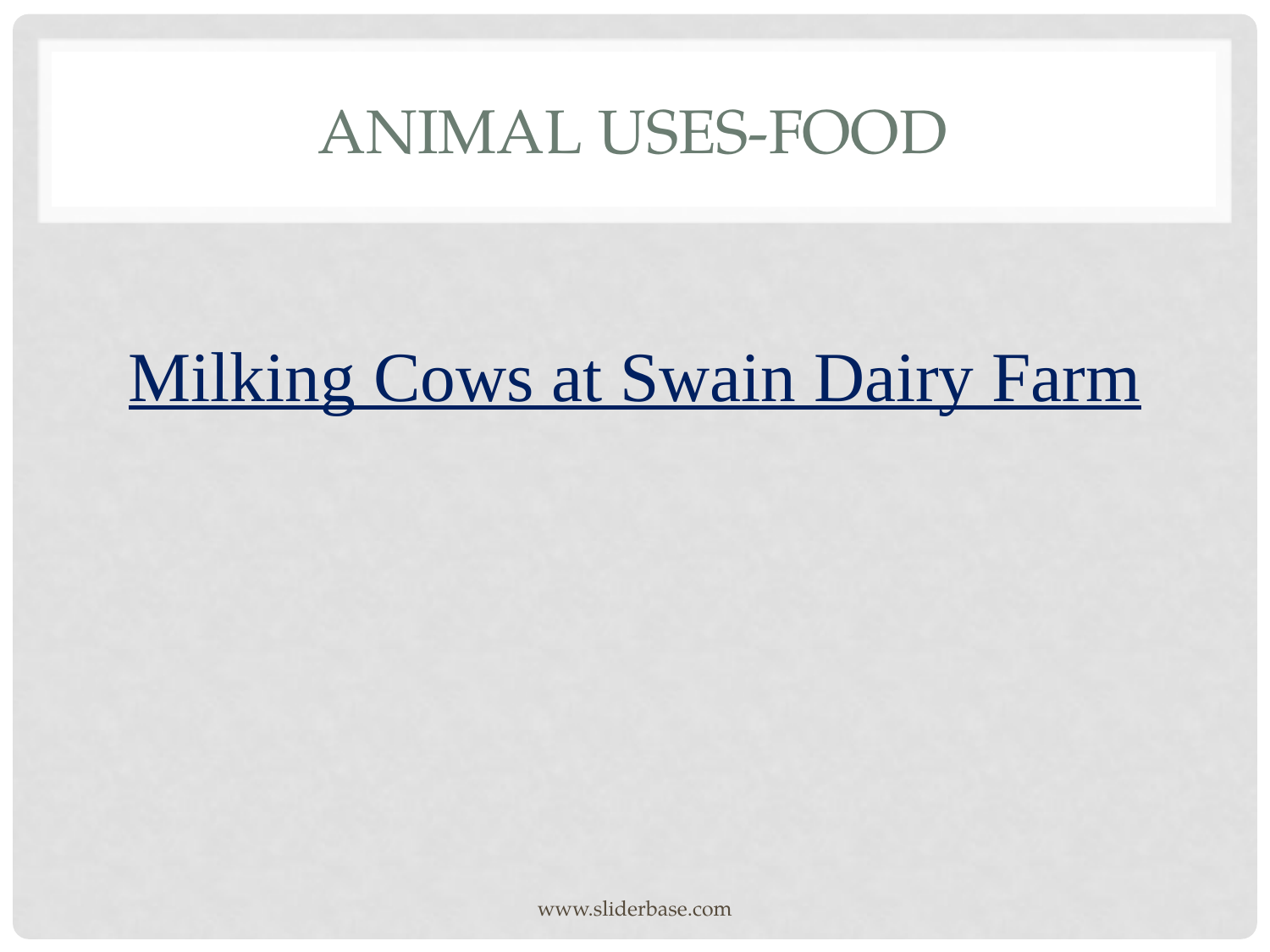

# Animal uses-food
Milking Cows at Swain Dairy Farm
www.sliderbase.com